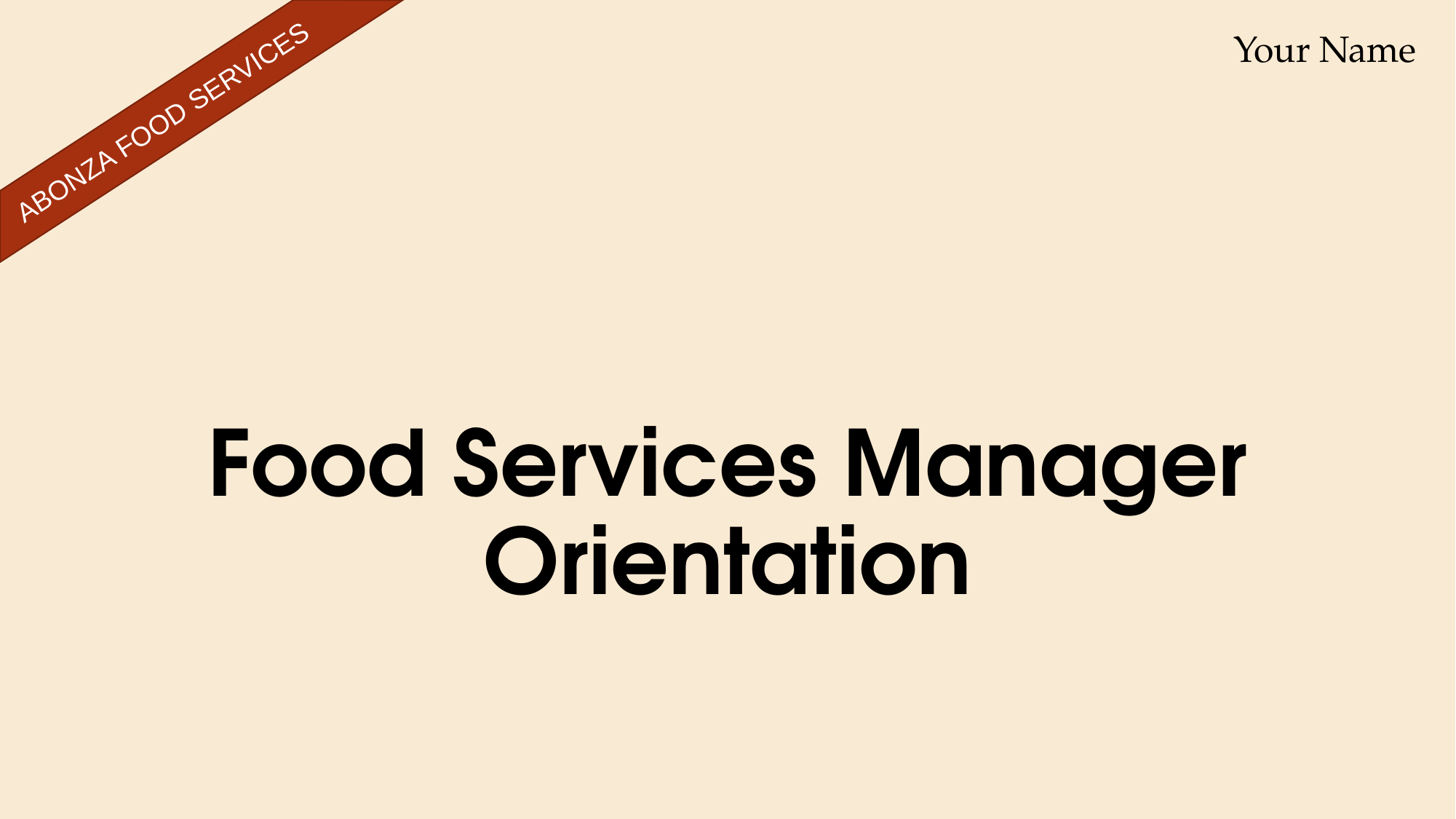

Your Name
    ABONZA FOOD SERVICES
# Food Services Manager Orientation